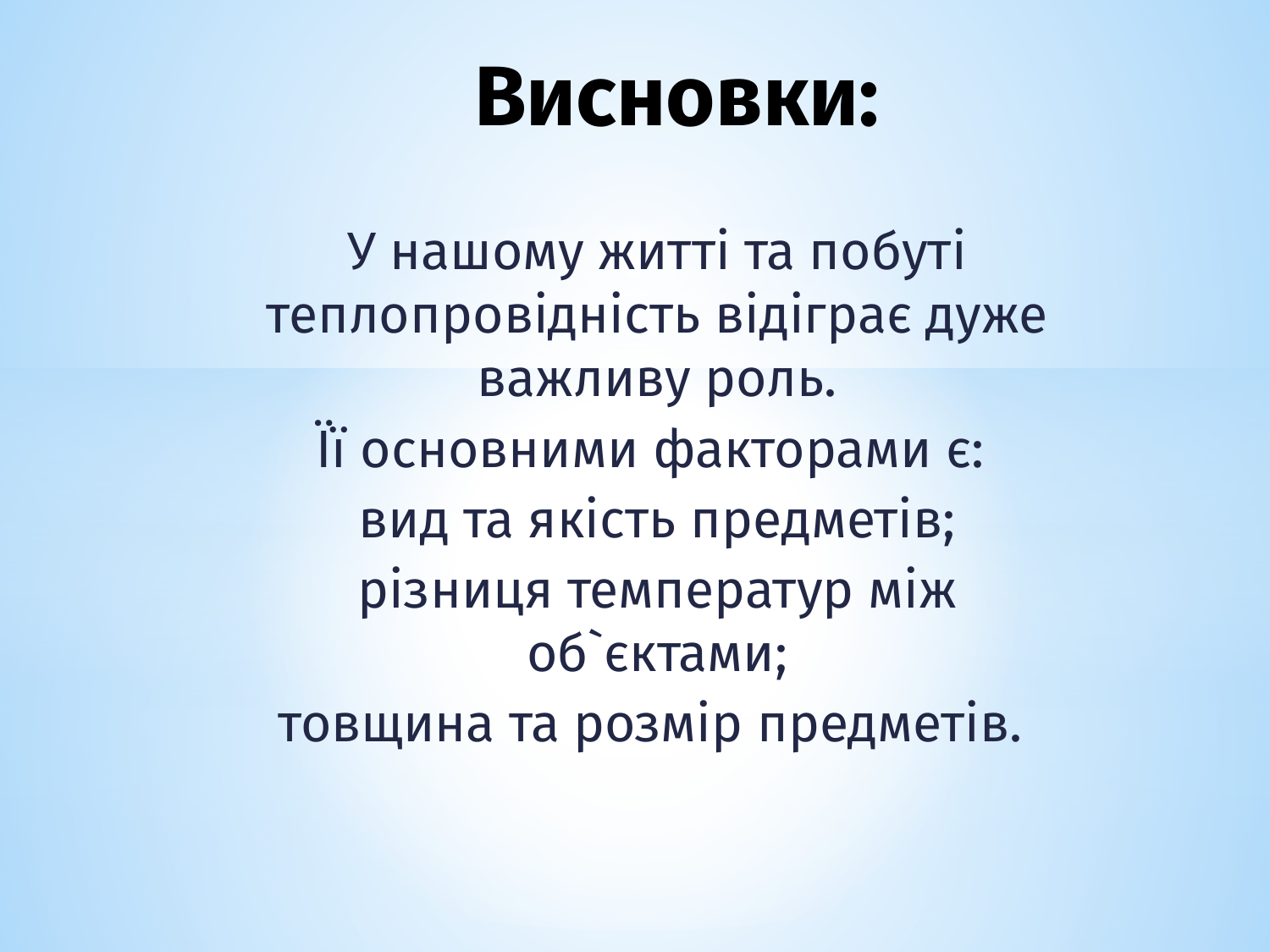

# Висновки:
У нашому житті та побуті теплопровідність відіграє дуже важливу роль.
Її основними факторами є:
вид та якість предметів;
різниця температур між об`єктами;
товщина та розмір предметів.